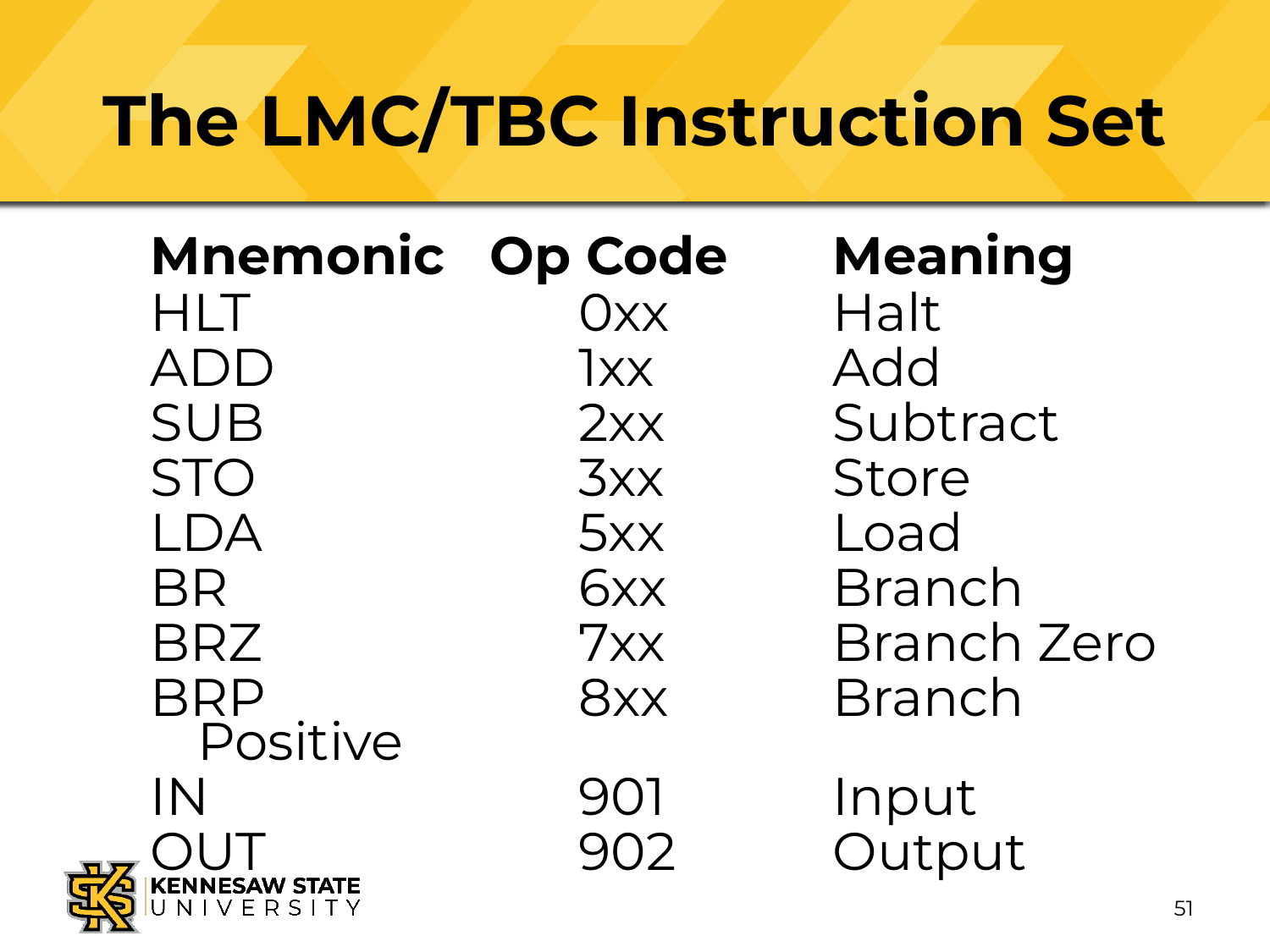

# The LMC/TBC Instruction Set
Mnemonic   Op Code	Meaning
HLT			0xx		Halt
ADD			1xx		Add
SUB			2xx		Subtract
STO			3xx		Store
LDA			5xx		Load
BR			6xx		Branch
BRZ			7xx		Branch Zero
BRP			8xx		Branch Positive
IN			901		Input
OUT			902		Output
51